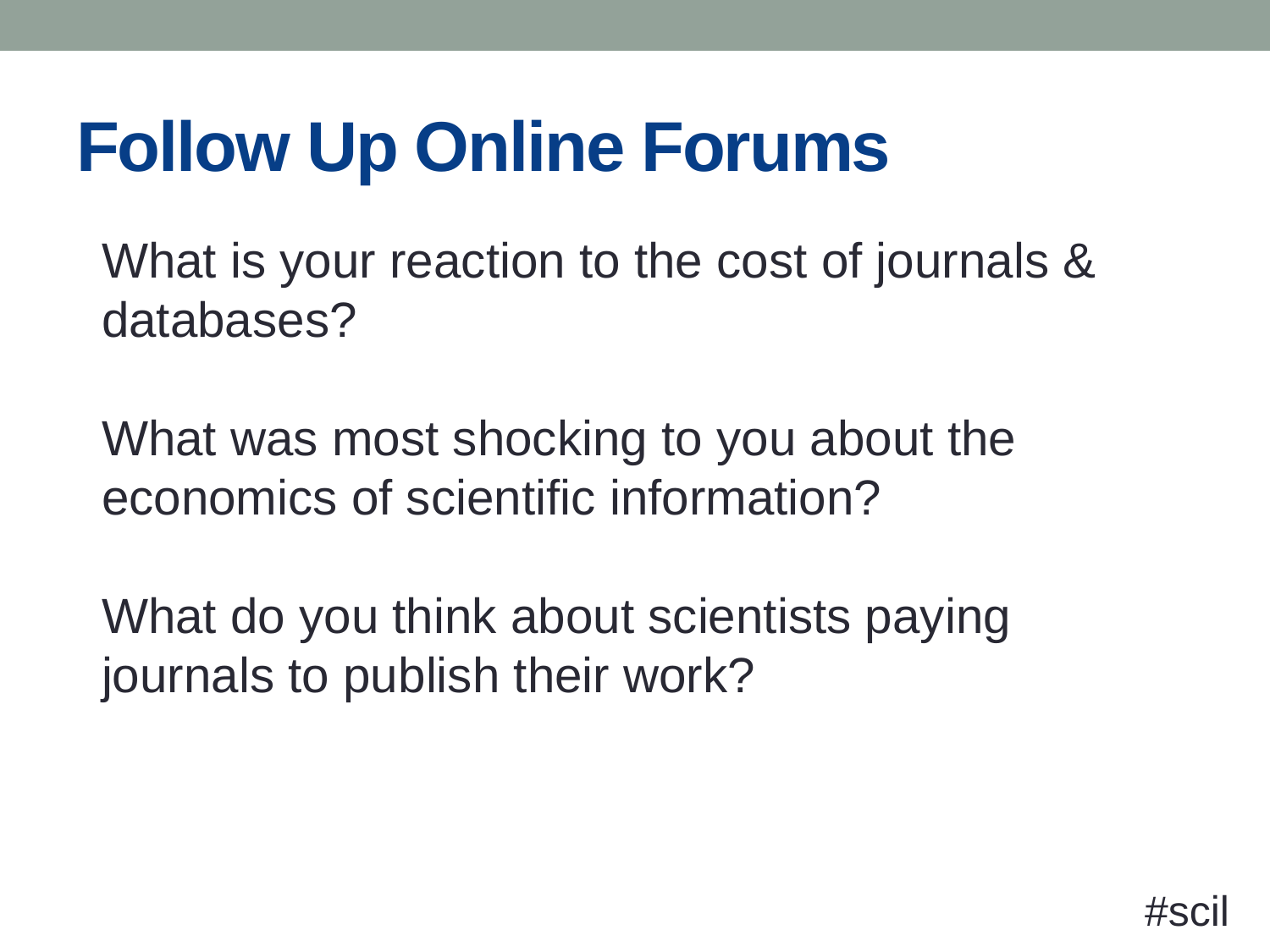

# Follow Up Online Forums
	What is your reaction to the cost of journals & databases?
What was most shocking to you about the economics of scientific information?
What do you think about scientists paying journals to publish their work?

#scil